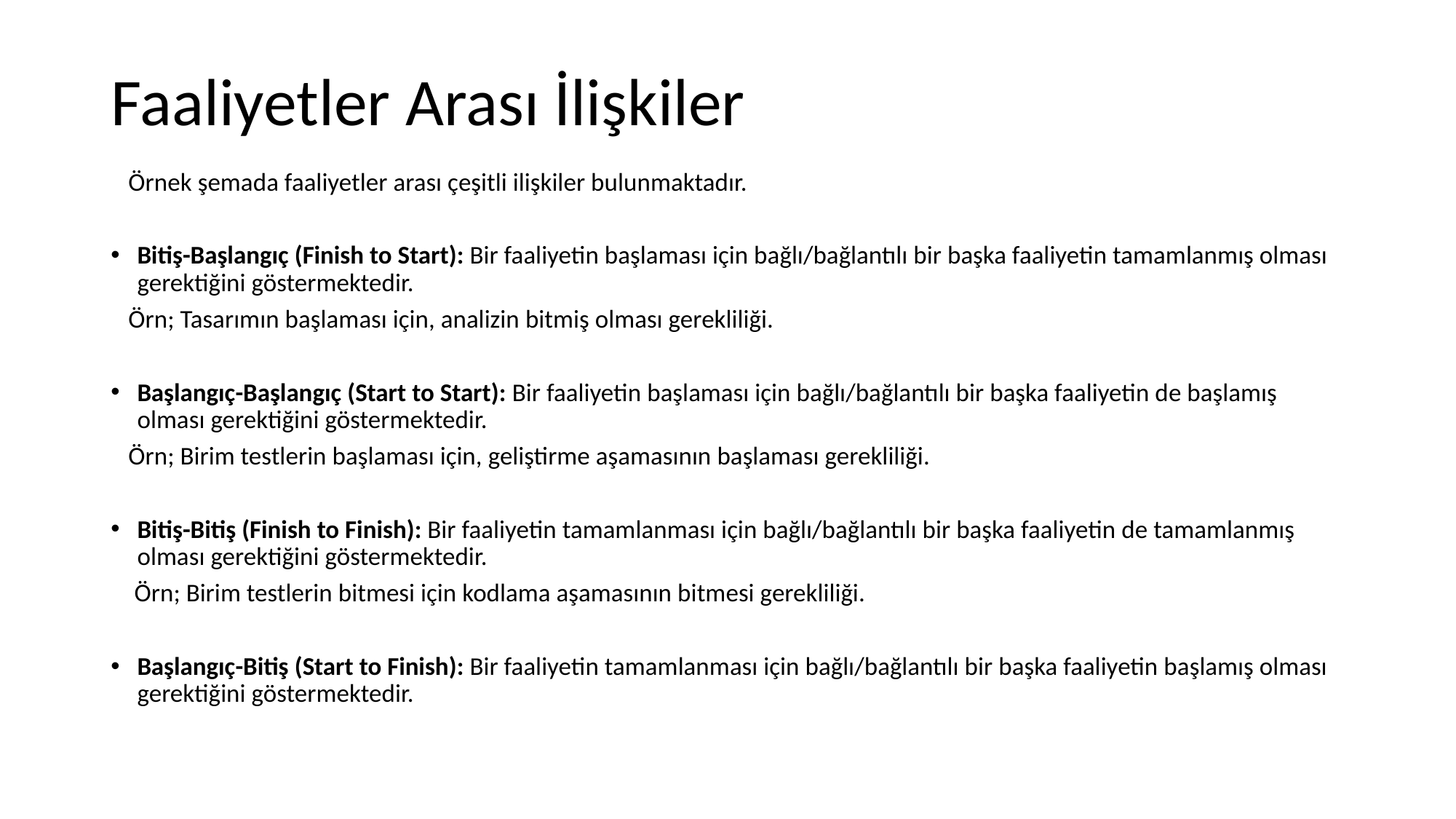

# Faaliyetler Arası İlişkiler
   Örnek şemada faaliyetler arası çeşitli ilişkiler bulunmaktadır.

Bitiş-Başlangıç (Finish to Start): Bir faaliyetin başlaması için bağlı/bağlantılı bir başka faaliyetin tamamlanmış olması gerektiğini göstermektedir.
   Örn; Tasarımın başlaması için, analizin bitmiş olması gerekliliği.

Başlangıç-Başlangıç (Start to Start): Bir faaliyetin başlaması için bağlı/bağlantılı bir başka faaliyetin de başlamış olması gerektiğini göstermektedir.
   Örn; Birim testlerin başlaması için, geliştirme aşamasının başlaması gerekliliği.

Bitiş-Bitiş (Finish to Finish): Bir faaliyetin tamamlanması için bağlı/bağlantılı bir başka faaliyetin de tamamlanmış olması gerektiğini göstermektedir.
    Örn; Birim testlerin bitmesi için kodlama aşamasının bitmesi gerekliliği.

Başlangıç-Bitiş (Start to Finish): Bir faaliyetin tamamlanması için bağlı/bağlantılı bir başka faaliyetin başlamış olması gerektiğini göstermektedir.